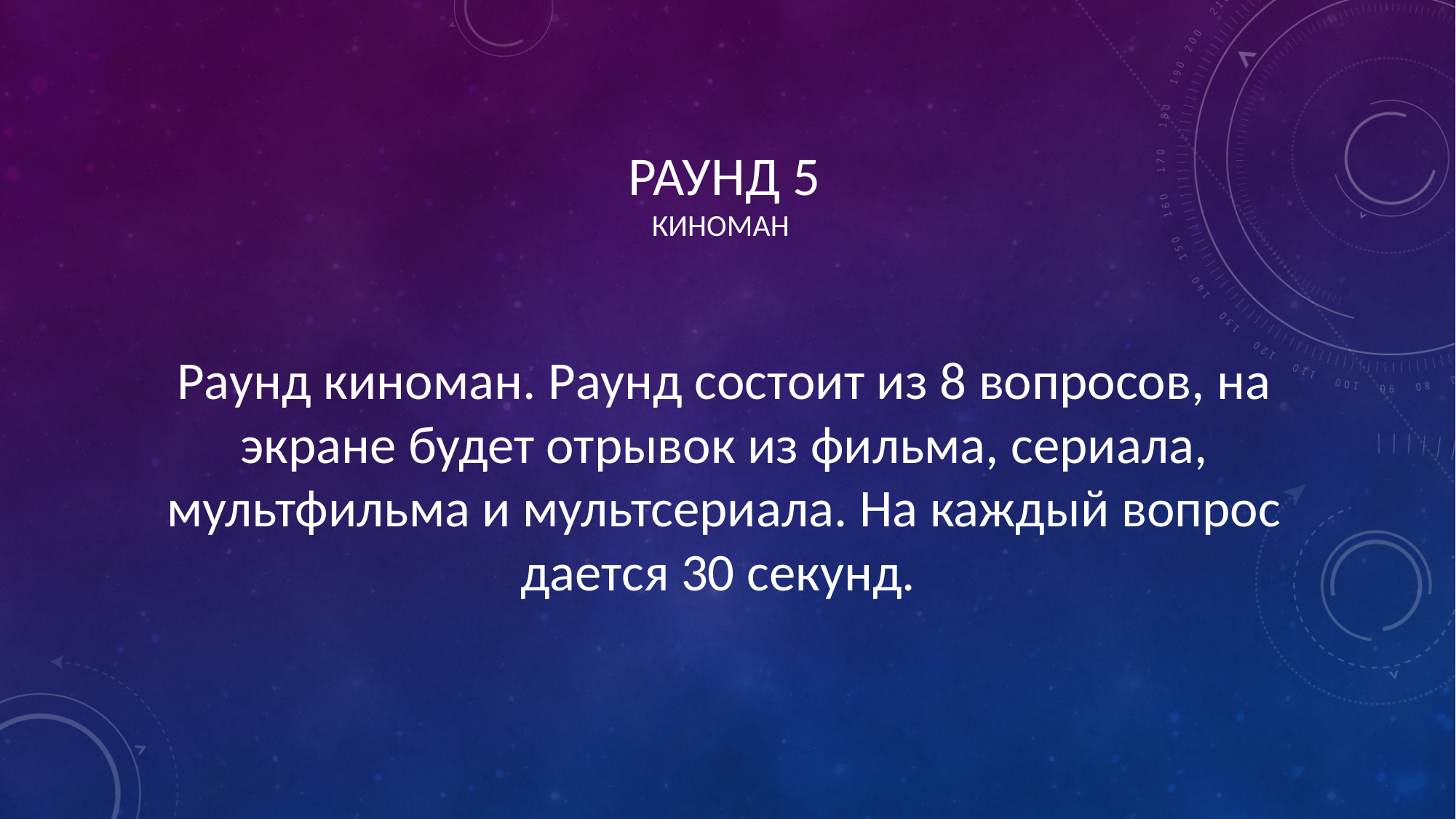

# Раунд 5 киноман
Раунд киноман. Раунд состоит из 8 вопросов, на экране будет отрывок из фильма, сериала, мультфильма и мультсериала. На каждый вопрос дается 30 секунд.